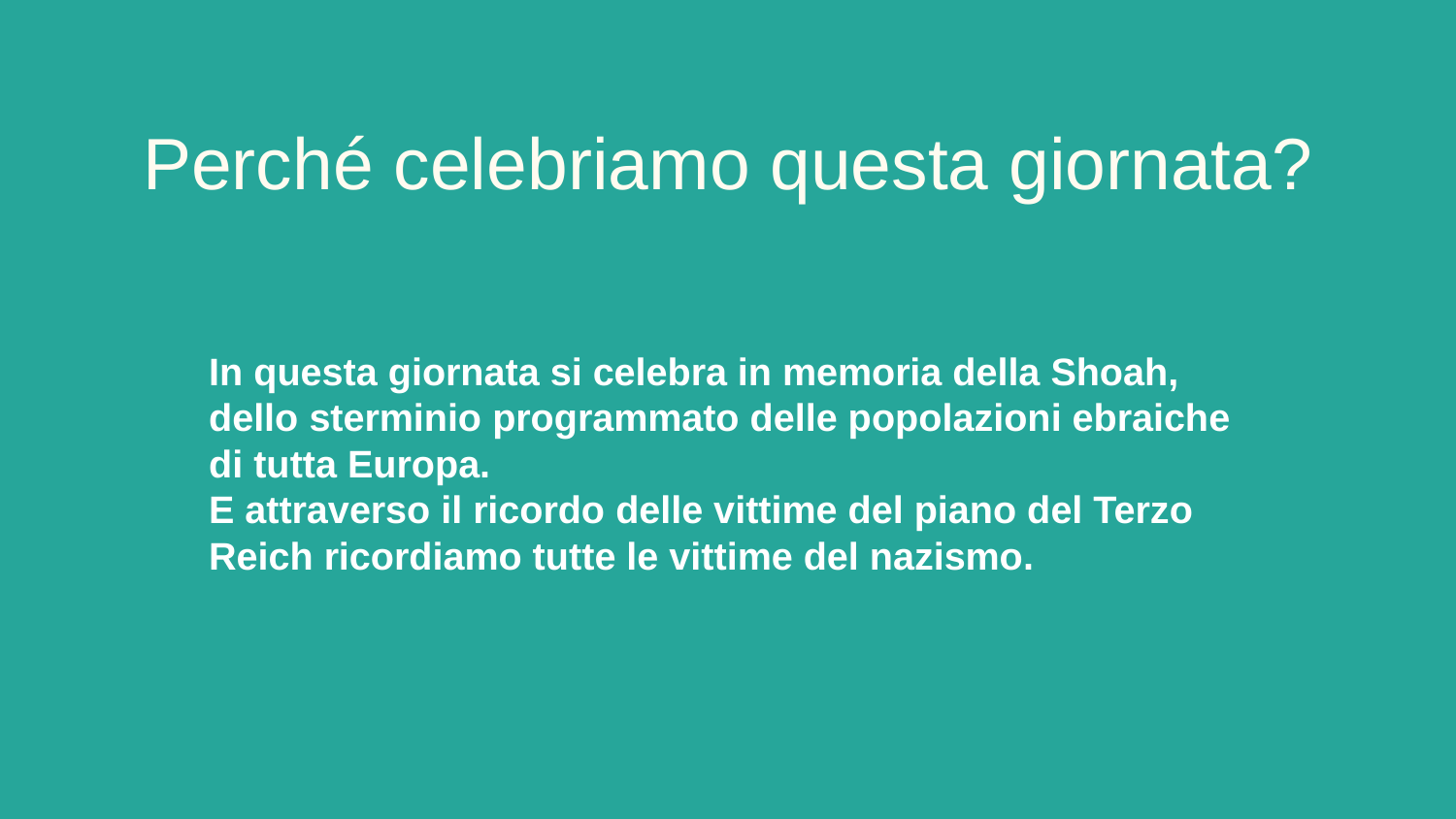

# Perché celebriamo questa giornata?
In questa giornata si celebra in memoria della Shoah, dello sterminio programmato delle popolazioni ebraiche di tutta Europa.
E attraverso il ricordo delle vittime del piano del Terzo Reich ricordiamo tutte le vittime del nazismo.